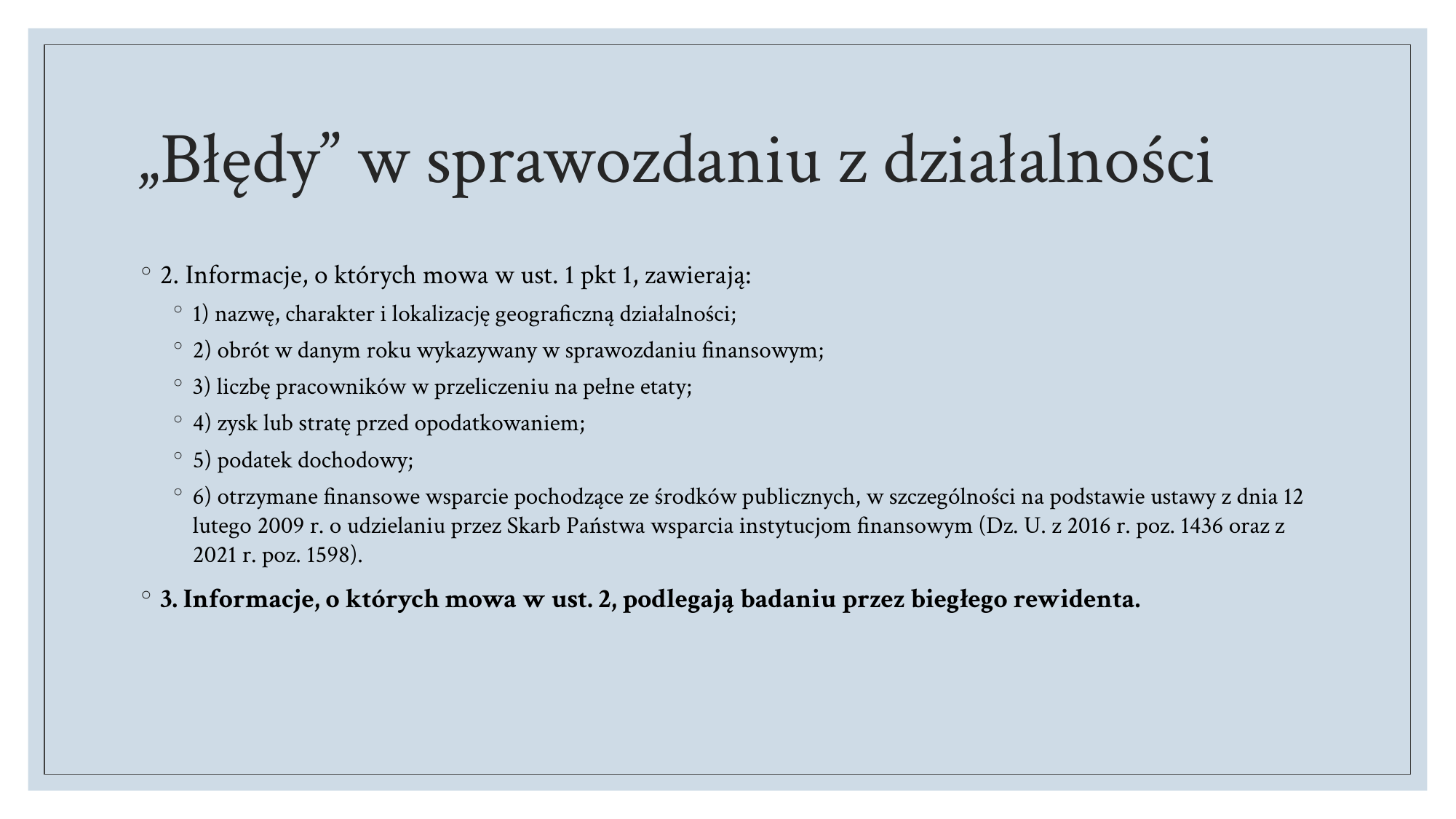

# „Błędy” w sprawozdaniu z działalności
2. Informacje, o których mowa w ust. 1 pkt 1, zawierają:
1) nazwę, charakter i lokalizację geograficzną działalności;
2) obrót w danym roku wykazywany w sprawozdaniu finansowym;
3) liczbę pracowników w przeliczeniu na pełne etaty;
4) zysk lub stratę przed opodatkowaniem;
5) podatek dochodowy;
6) otrzymane finansowe wsparcie pochodzące ze środków publicznych, w szczególności na podstawie ustawy z dnia 12 lutego 2009 r. o udzielaniu przez Skarb Państwa wsparcia instytucjom finansowym (Dz. U. z 2016 r. poz. 1436 oraz z 2021 r. poz. 1598).
3. Informacje, o których mowa w ust. 2, podlegają badaniu przez biegłego rewidenta.